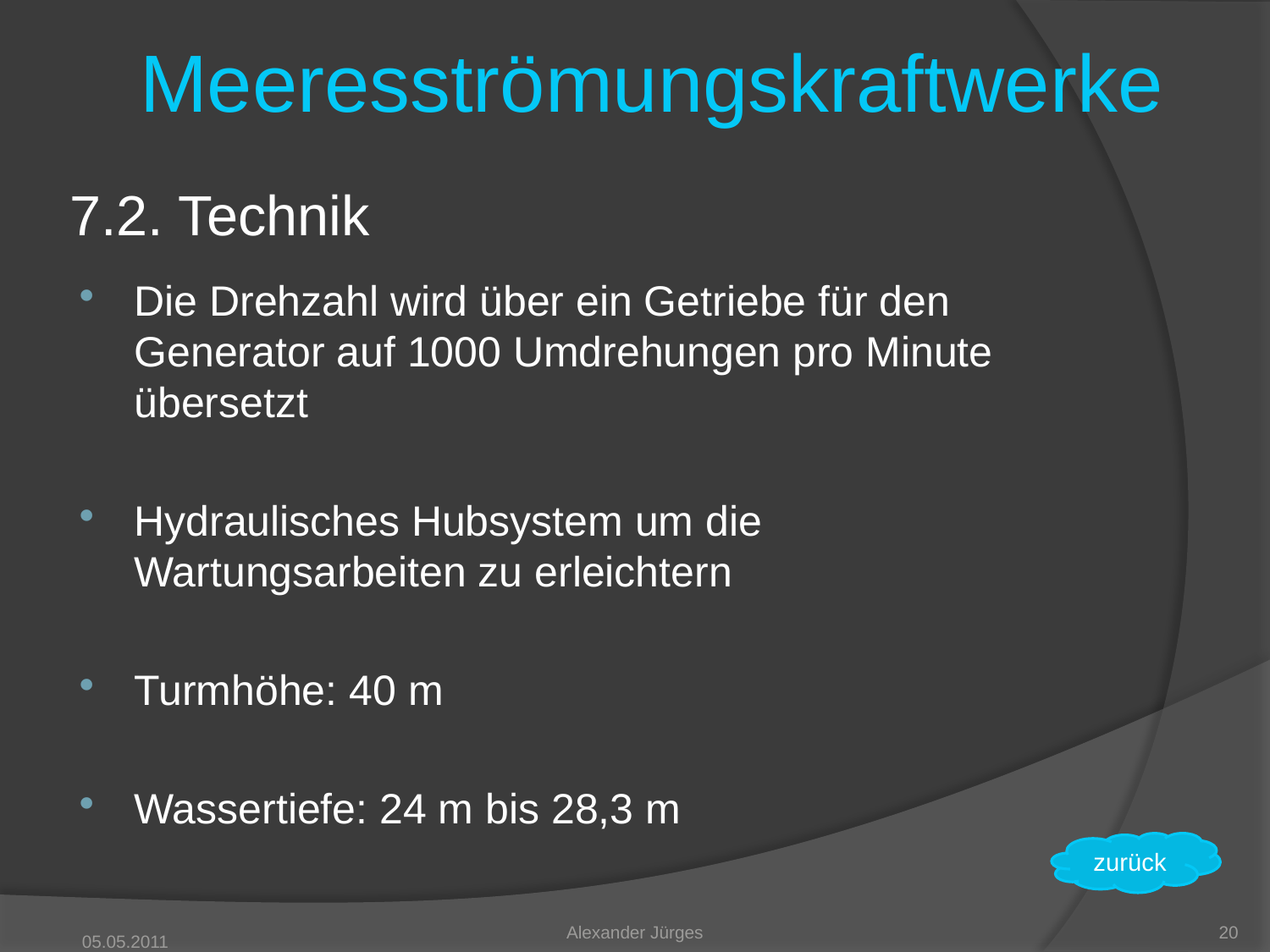

Meeresströmungskraftwerke
7.2. Technik
Die Drehzahl wird über ein Getriebe für den Generator auf 1000 Umdrehungen pro Minute übersetzt

Hydraulisches Hubsystem um die Wartungsarbeiten zu erleichtern

Turmhöhe: 40 m

Wassertiefe: 24 m bis 28,3 m

zurück
Alexander Jürges
20
05.05.2011